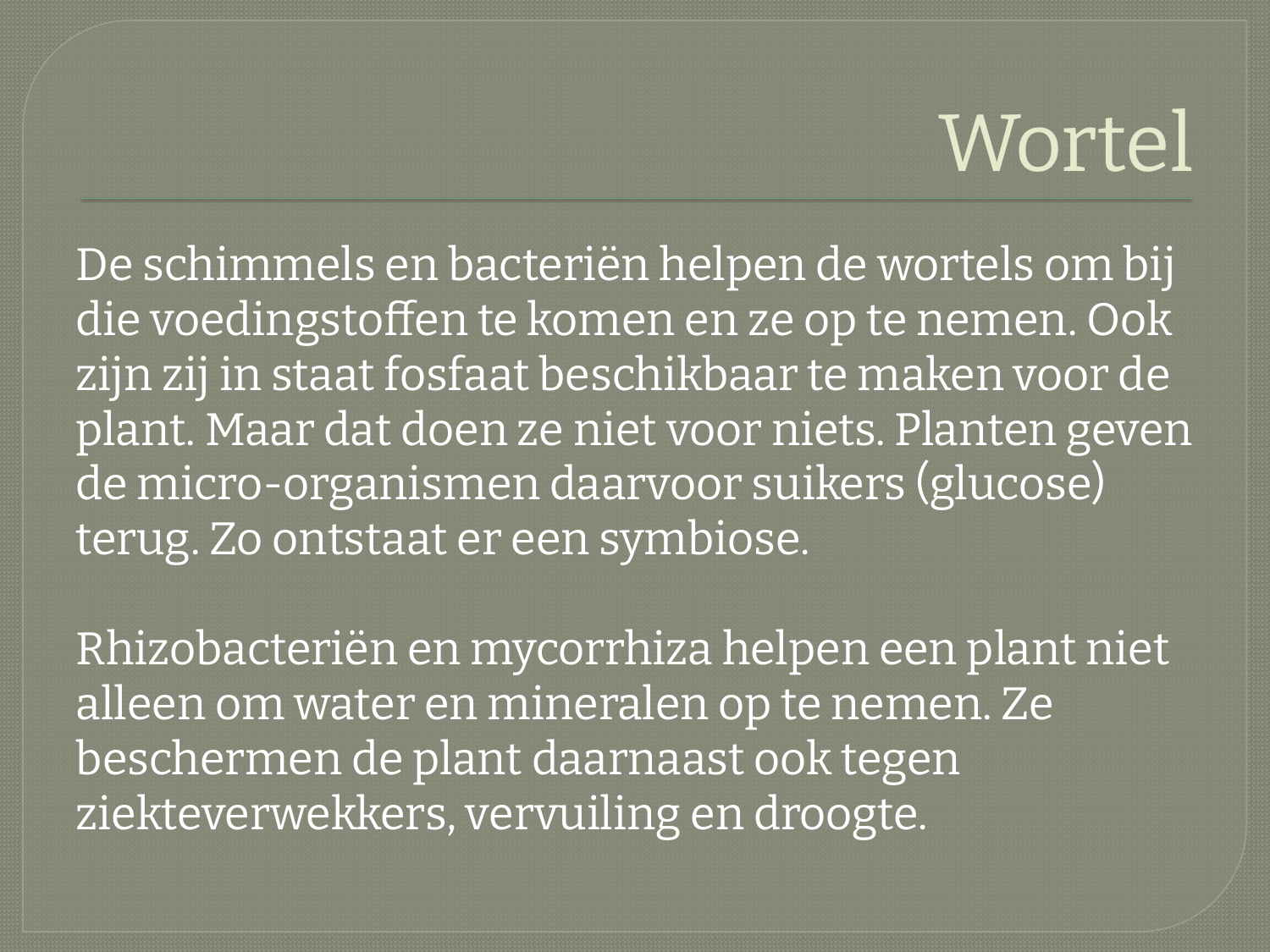

# Wortel
De schimmels en bacteriën helpen de wortels om bij die voedingstoffen te komen en ze op te nemen. Ook zijn zij in staat fosfaat beschikbaar te maken voor de plant. Maar dat doen ze niet voor niets. Planten geven de micro-organismen daarvoor suikers (glucose) terug. Zo ontstaat er een symbiose.

Rhizobacteriën en mycorrhiza helpen een plant niet alleen om water en mineralen op te nemen. Ze beschermen de plant daarnaast ook tegen ziekteverwekkers, vervuiling en droogte.